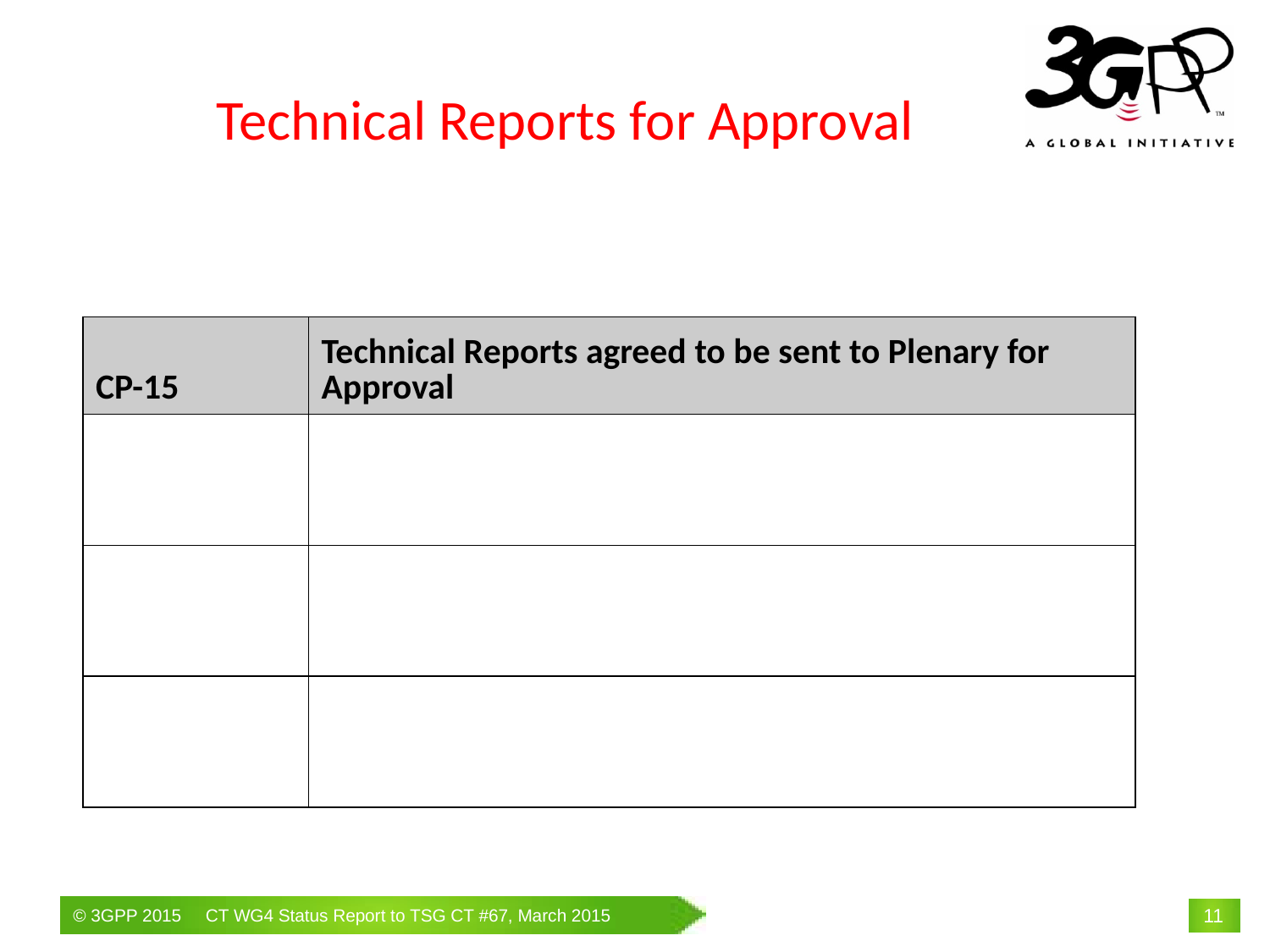

# Technical Reports for Approval

| CP-15 | Technical Reports agreed to be sent to Plenary for Approval |
| --- | --- |
|  |  |
|  |  |
|  |  |